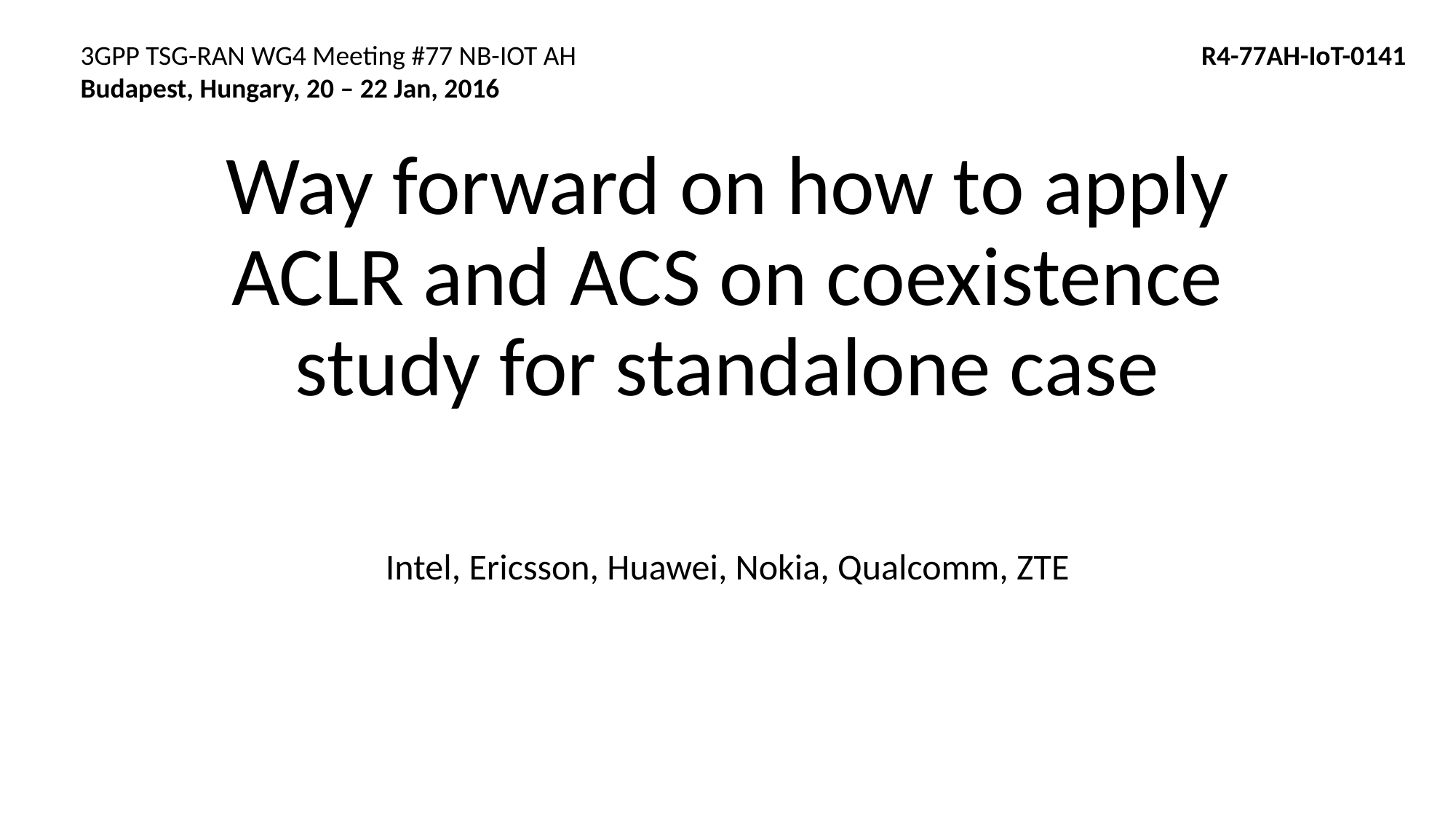

3GPP TSG-RAN WG4 Meeting #77 NB-IOT AH                                                                                                     R4-77AH-IoT-0141
Budapest, Hungary, 20 – 22 Jan, 2016
# Way forward on how to apply ACLR and ACS on coexistence study for standalone case
Intel, Ericsson, Huawei, Nokia, Qualcomm, ZTE